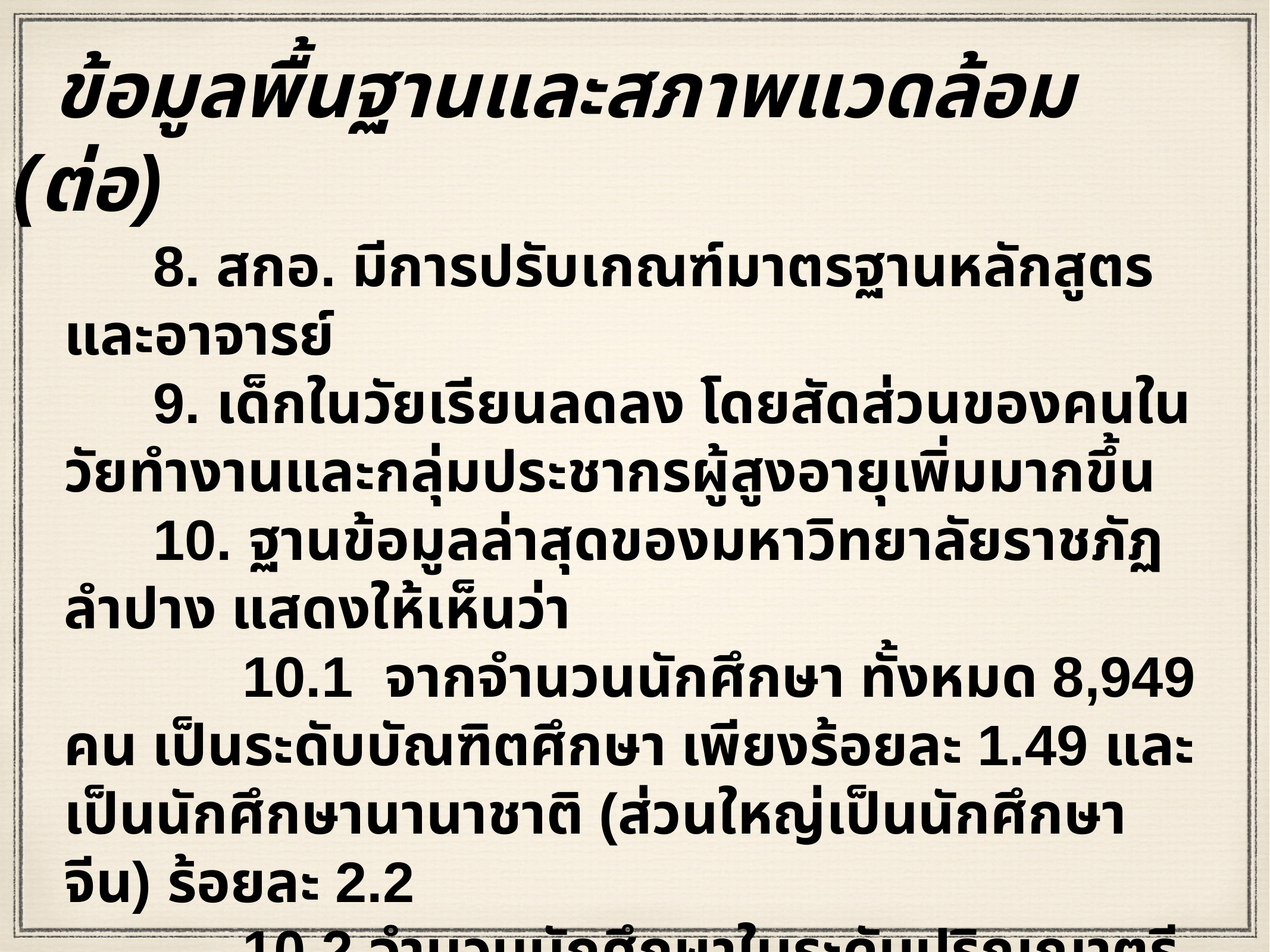

ข้อมูลพื้นฐานและสภาพแวดล้อม (ต่อ)
	8. สกอ. มีการปรับเกณฑ์มาตรฐานหลักสูตร และอาจารย์
	9. เด็กในวัยเรียนลดลง โดยสัดส่วนของคนในวัยทำงานและกลุ่มประชากรผู้สูงอายุเพิ่มมากขึ้น
	10. ฐานข้อมูลล่าสุดของมหาวิทยาลัยราชภัฏลำปาง แสดงให้เห็นว่า
       	10.1  จากจำนวนนักศึกษา ทั้งหมด 8,949 คน เป็นระดับบัณฑิตศึกษา เพียงร้อยละ 1.49 และเป็นนักศึกษานานาชาติ (ส่วนใหญ่เป็นนักศึกษาจีน) ร้อยละ 2.2
       	10.2 จำนวนนักศึกษาในระดับปริญญาตรีที่เข้าใหม่ มีจำนวนลดลง และผลการเรียนเฉลี่ยในระดับมัธยมศึกษาต่ำลง